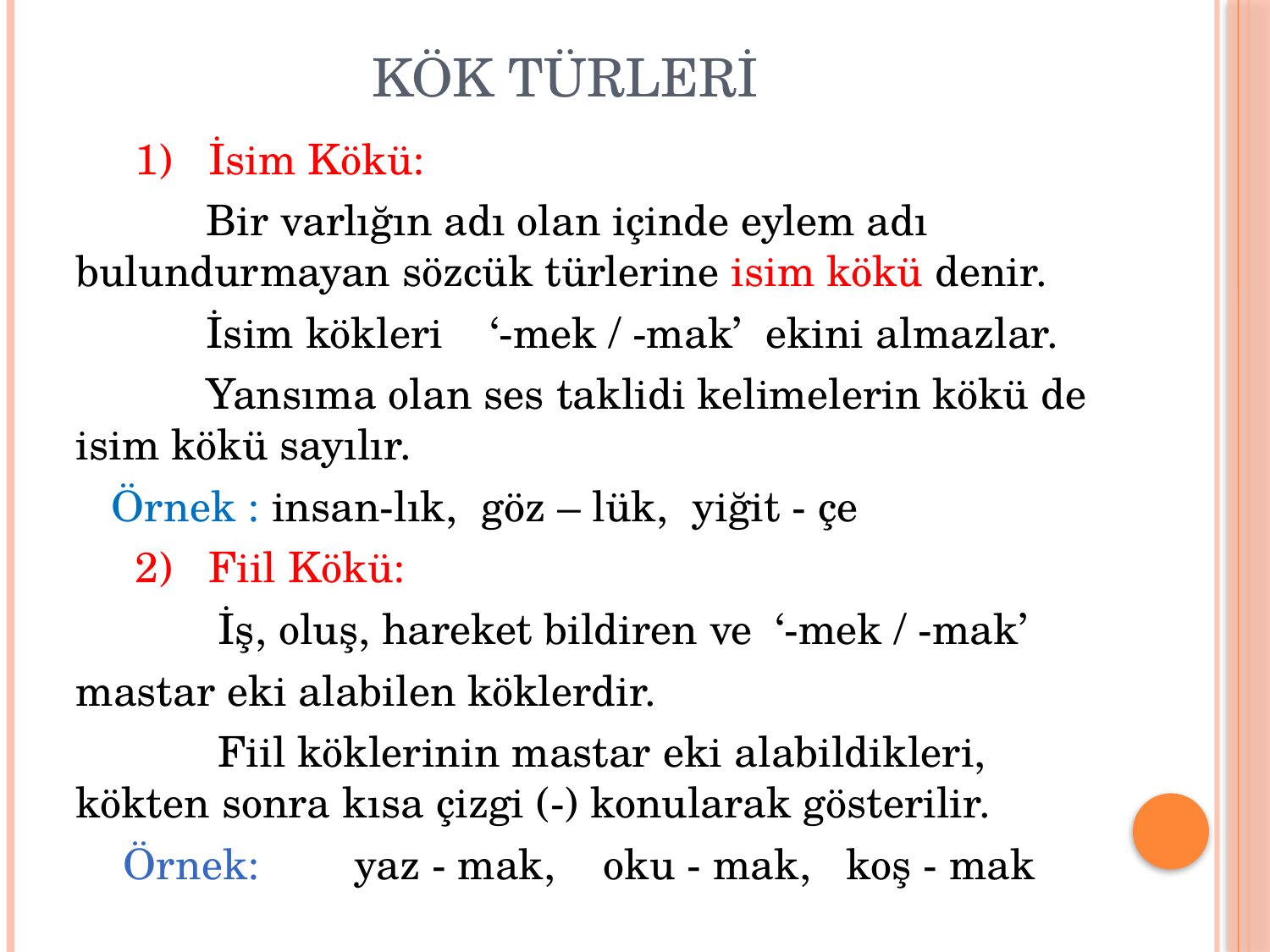

# KÖK TÜRLERİ
     1)   İsim Kökü:
           Bir varlığın adı olan içinde eylem adı bulundurmayan sözcük türlerine isim kökü denir.
           İsim kökleri    ‘-mek / -mak’  ekini almazlar.
           Yansıma olan ses taklidi kelimelerin kökü de isim kökü sayılır.
   Örnek : insan-lık,  göz – lük,  yiğit - çe
     2)   Fiil Kökü:
            İş, oluş, hareket bildiren ve  ‘-mek / -mak’
mastar eki alabilen köklerdir.
            Fiil köklerinin mastar eki alabildikleri, kökten sonra kısa çizgi (-) konularak gösterilir.
    Örnek:        yaz - mak,    oku - mak,   koş - mak